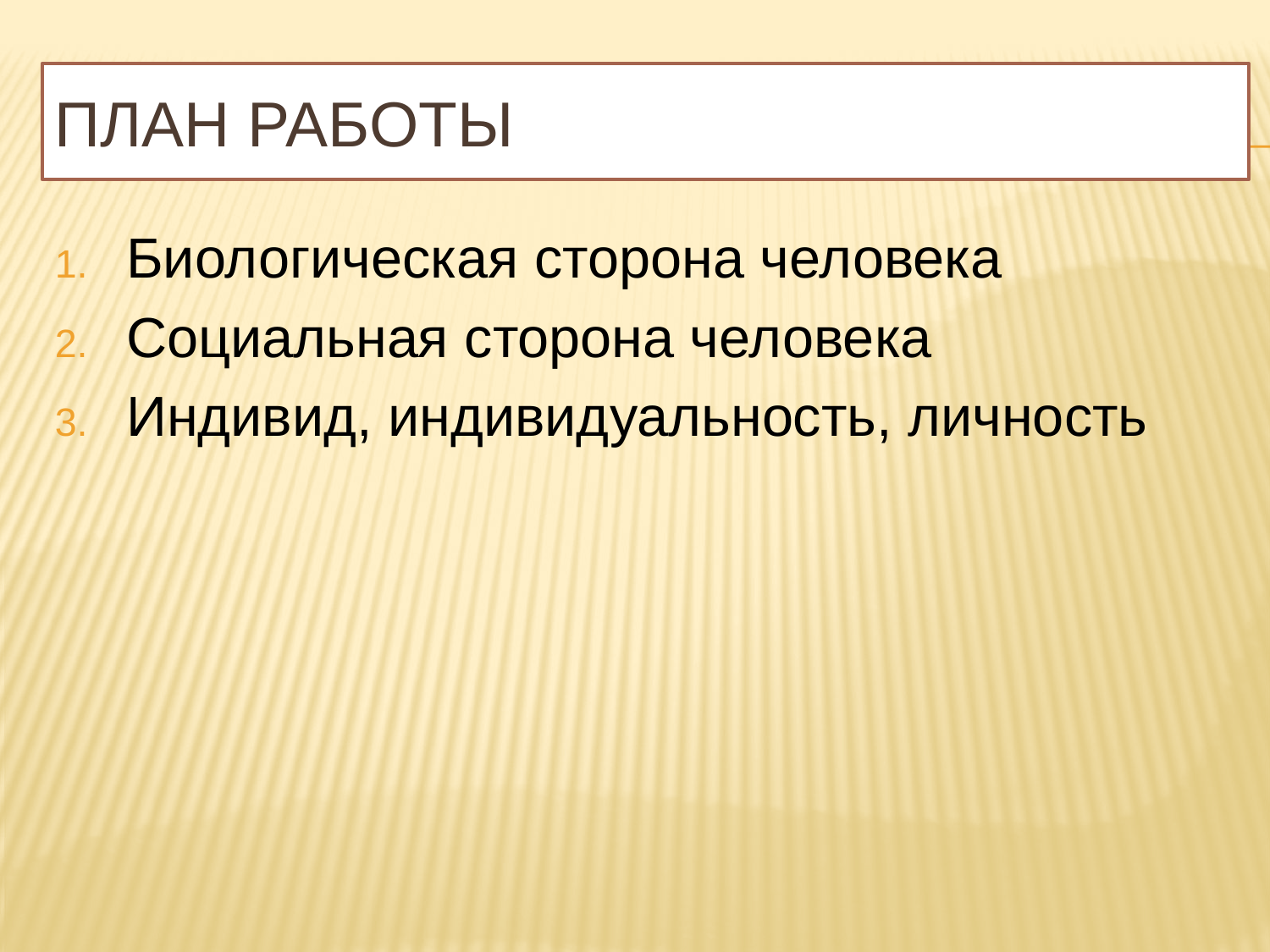

План работы
Биологическая сторона человека
Социальная сторона человека
Индивид, индивидуальность, личность